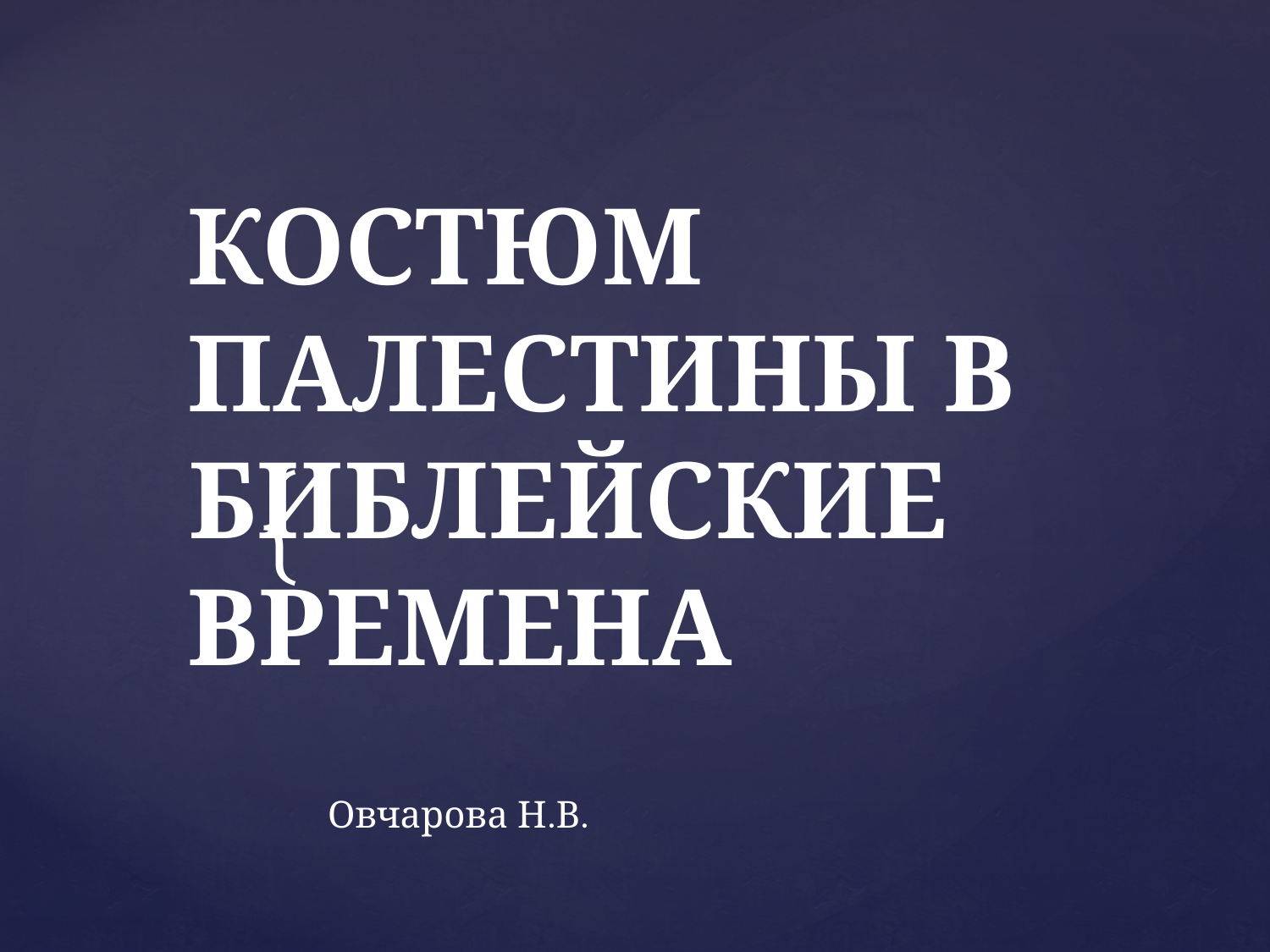

# КОСТЮМ ПАЛЕСТИНЫ В БИБЛЕЙСКИЕ ВРЕМЕНА
Овчарова Н.В.